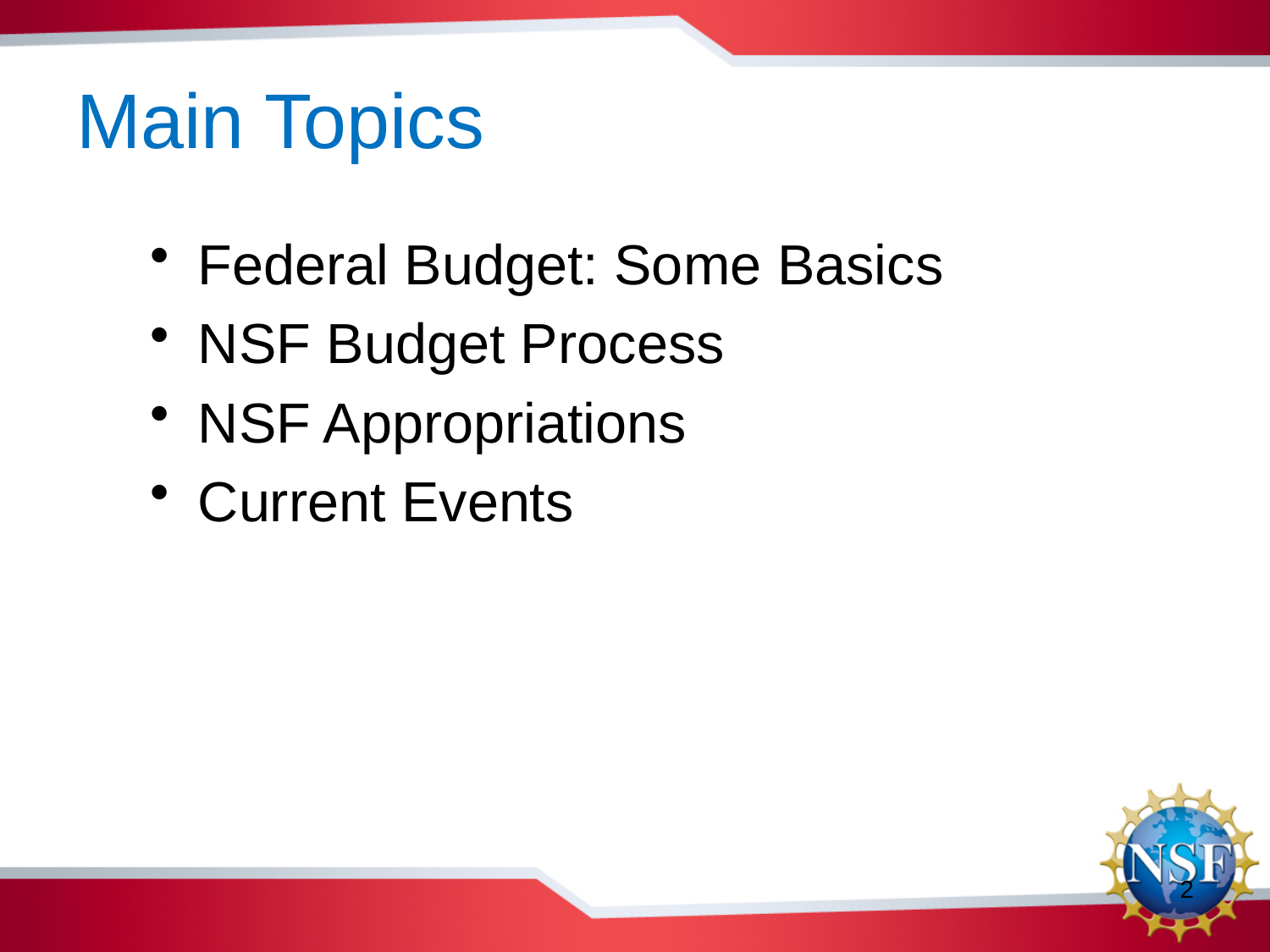

# Main Topics
Federal Budget: Some Basics
NSF Budget Process
NSF Appropriations
Current Events

2